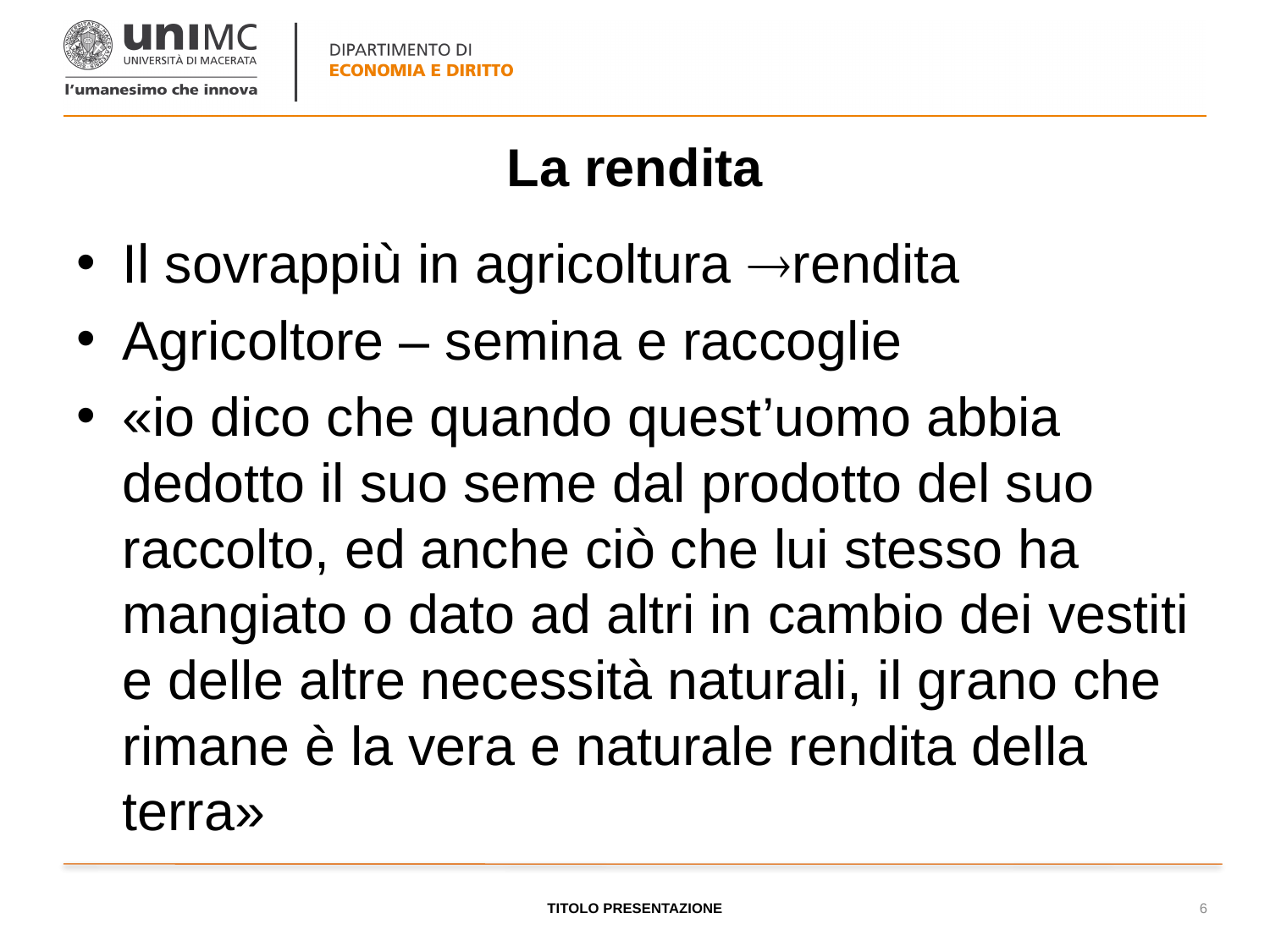

# La rendita
Il sovrappiù in agricoltura →rendita
Agricoltore – semina e raccoglie
«io dico che quando quest’uomo abbia dedotto il suo seme dal prodotto del suo raccolto, ed anche ciò che lui stesso ha mangiato o dato ad altri in cambio dei vestiti e delle altre necessità naturali, il grano che rimane è la vera e naturale rendita della terra»
TITOLO PRESENTAZIONE
6